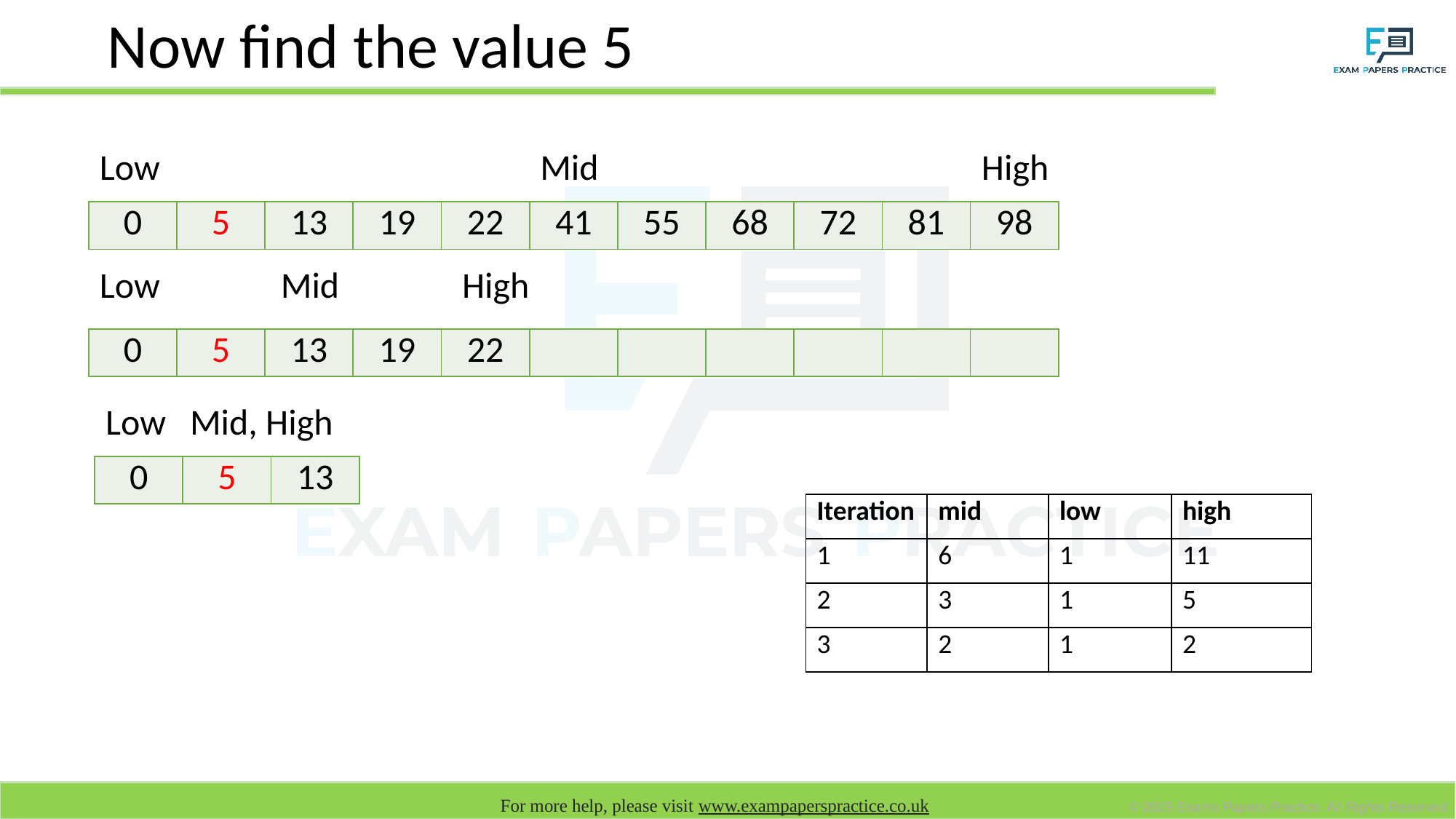

# Now find the value 5
| Low |  |  |  |  | Mid |  |  |  |  | High |
| --- | --- | --- | --- | --- | --- | --- | --- | --- | --- | --- |
| 0 | 5 | 13 | 19 | 22 | 41 | 55 | 68 | 72 | 81 | 98 |
| --- | --- | --- | --- | --- | --- | --- | --- | --- | --- | --- |
| Low |  | Mid |  | High |  |  |  |  |  |  |
| --- | --- | --- | --- | --- | --- | --- | --- | --- | --- | --- |
| 0 | 5 | 13 | 19 | 22 |  |  |  |  |  |  |
| --- | --- | --- | --- | --- | --- | --- | --- | --- | --- | --- |
| Low | Mid, High |  |  |  |  |  |  |  |
| --- | --- | --- | --- | --- | --- | --- | --- | --- |
| 0 | 5 | 13 |
| --- | --- | --- |
| Iteration | mid | low | high |
| --- | --- | --- | --- |
| 1 | 6 | 1 | 11 |
| 2 | 3 | 1 | 5 |
| 3 | 2 | 1 | 2 |